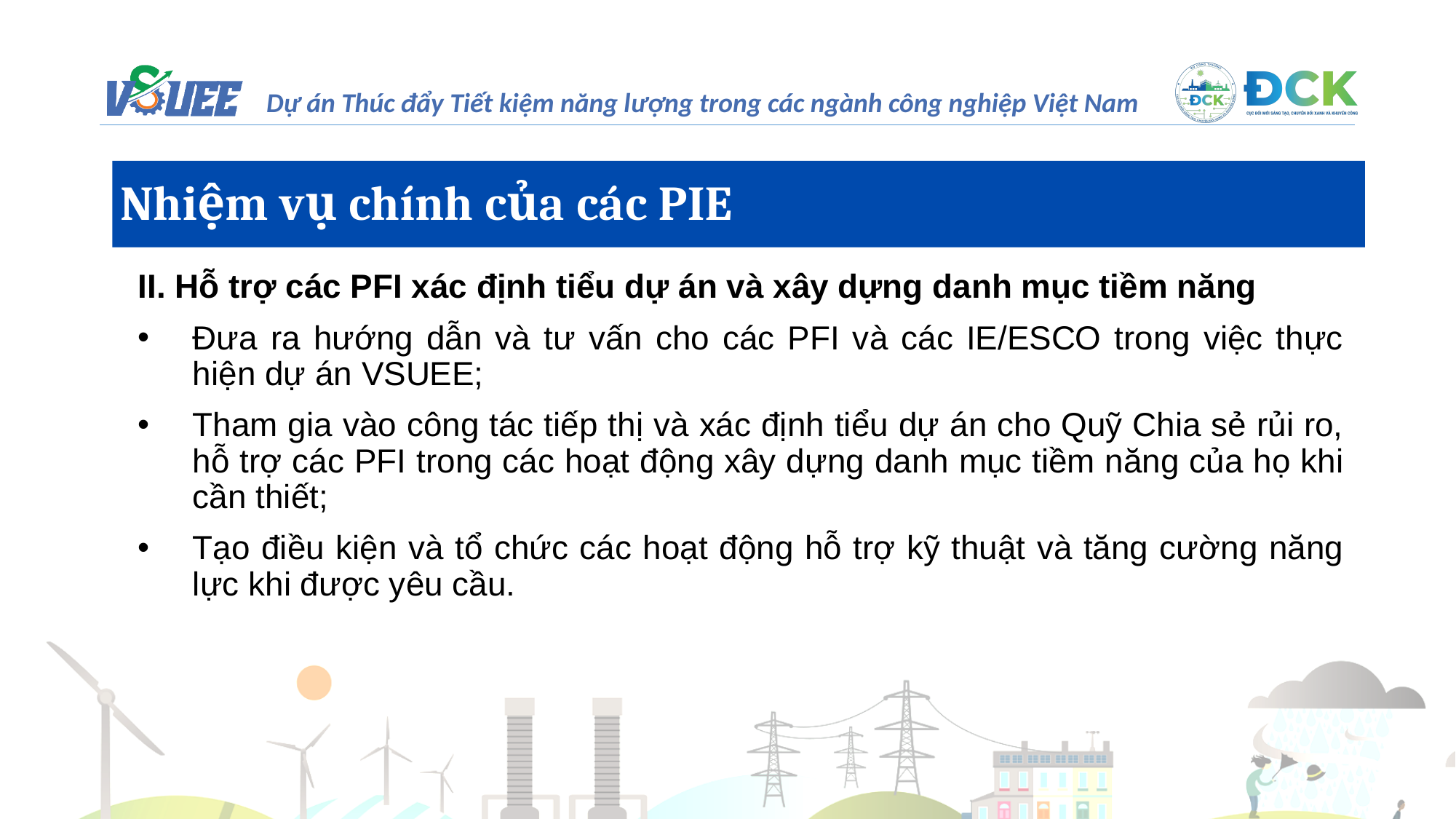

Nhiệm vụ chính của các PIE
II. Hỗ trợ các PFI xác định tiểu dự án và xây dựng danh mục tiềm năng
Đưa ra hướng dẫn và tư vấn cho các PFI và các IE/ESCO trong việc thực hiện dự án VSUEE;
Tham gia vào công tác tiếp thị và xác định tiểu dự án cho Quỹ Chia sẻ rủi ro, hỗ trợ các PFI trong các hoạt động xây dựng danh mục tiềm năng của họ khi cần thiết;
Tạo điều kiện và tổ chức các hoạt động hỗ trợ kỹ thuật và tăng cường năng lực khi được yêu cầu.